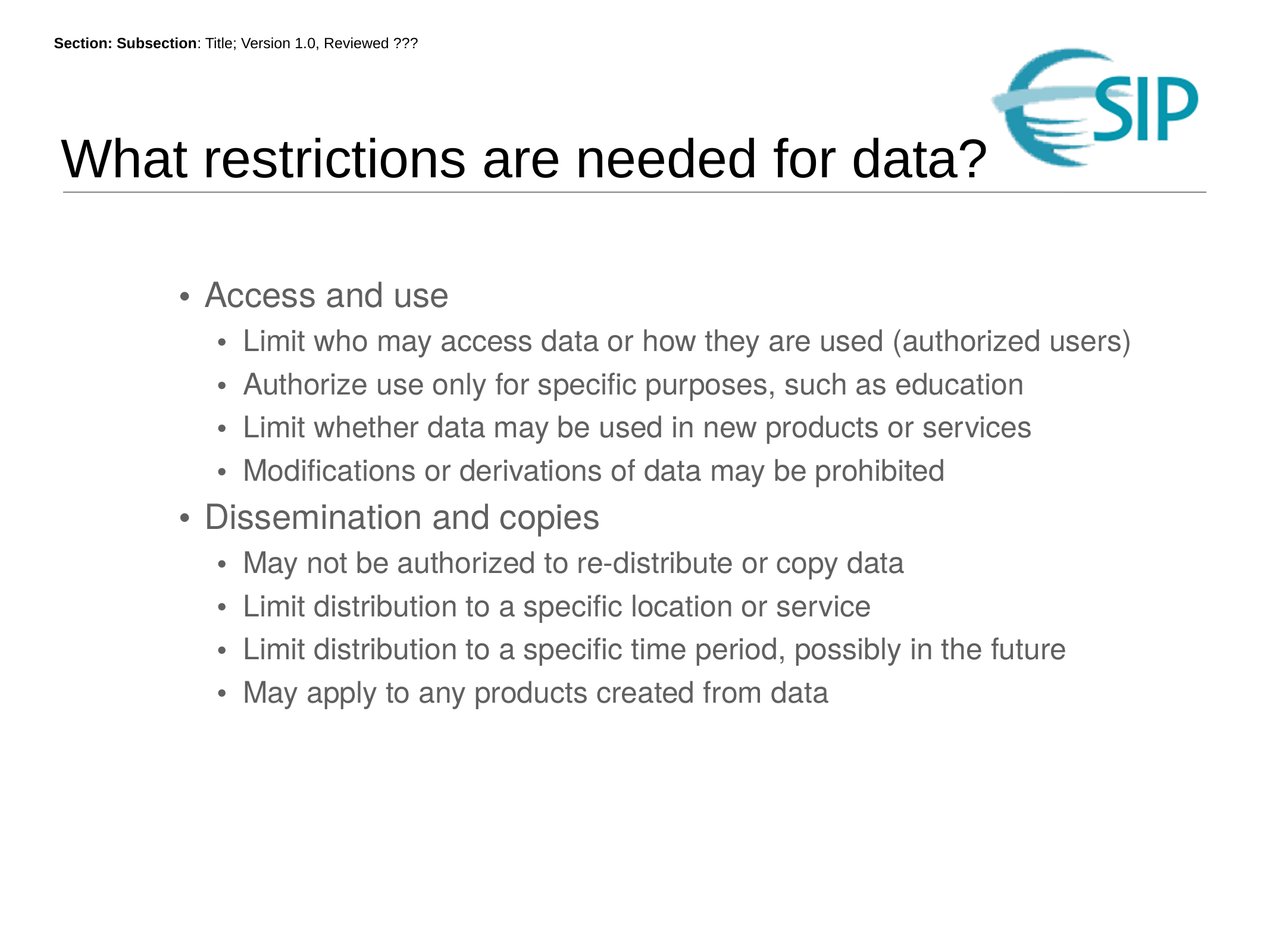

# What restrictions are needed for data?
Access and use
Limit who may access data or how they are used (authorized users)
Authorize use only for specific purposes, such as education
Limit whether data may be used in new products or services
Modifications or derivations of data may be prohibited
Dissemination and copies
May not be authorized to re-distribute or copy data
Limit distribution to a specific location or service
Limit distribution to a specific time period, possibly in the future
May apply to any products created from data